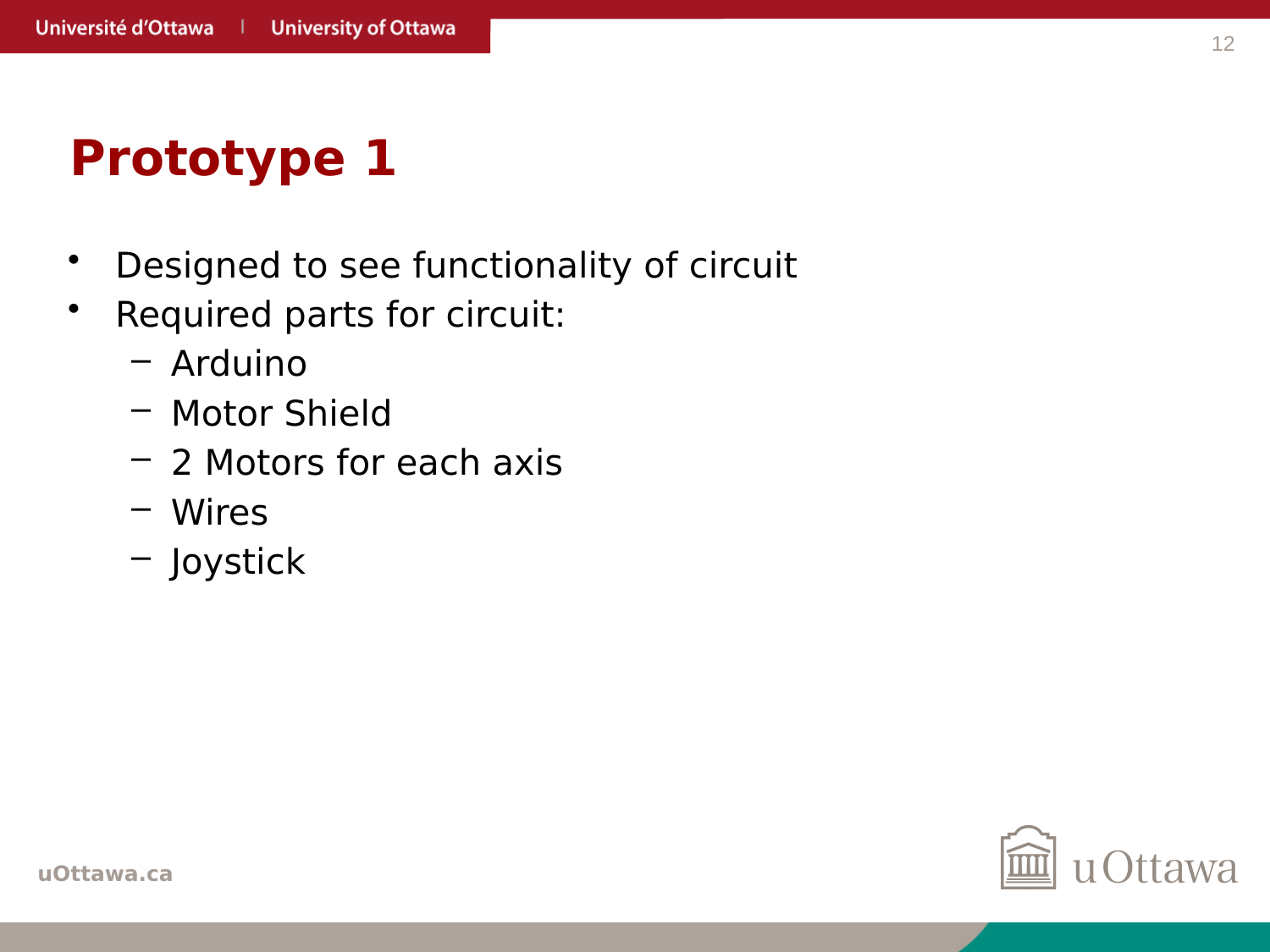

12
# Prototype 1
Designed to see functionality of circuit
Required parts for circuit:
Arduino
Motor Shield
2 Motors for each axis
Wires
Joystick